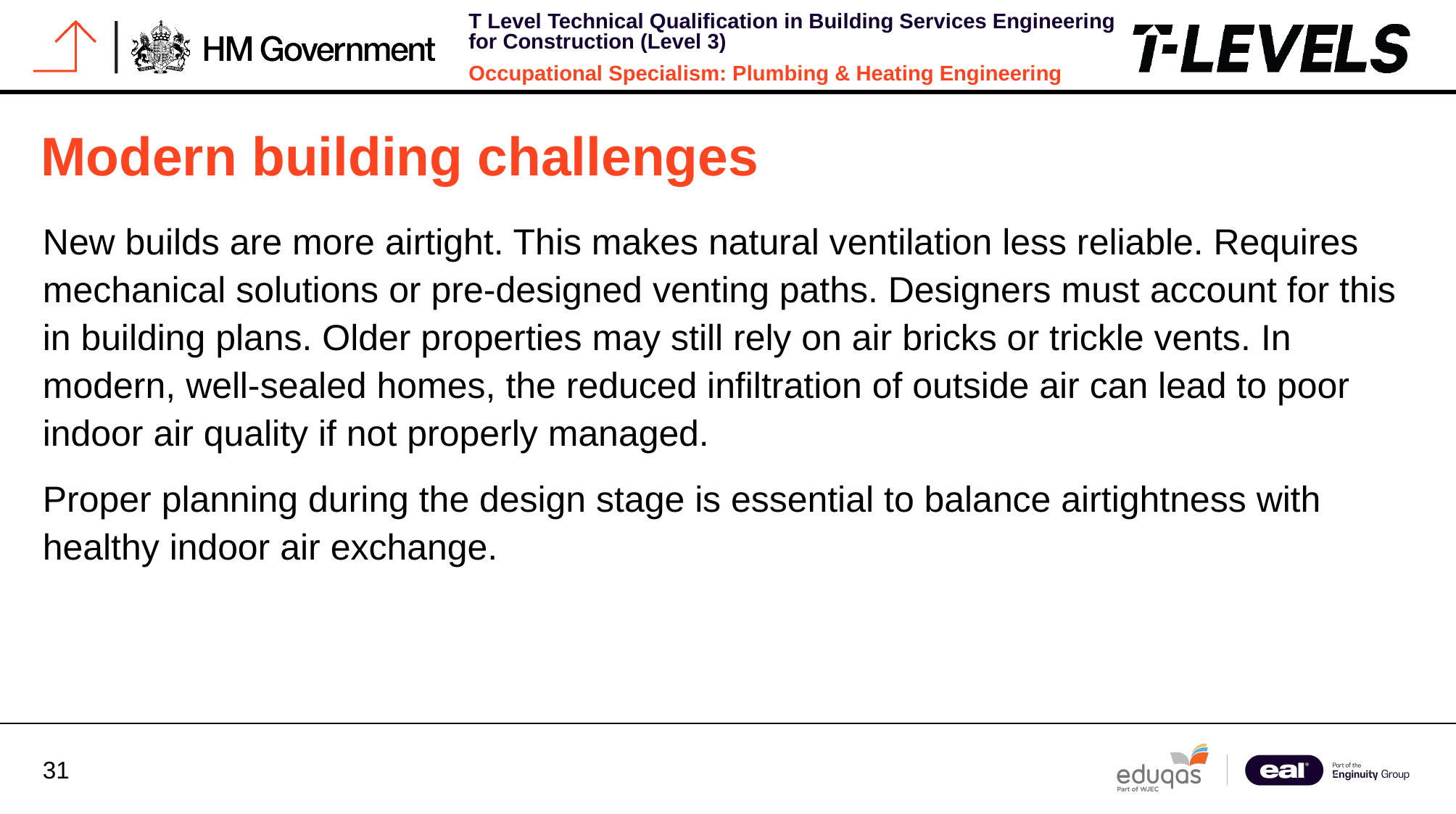

# Modern building challenges
New builds are more airtight. This makes natural ventilation less reliable. Requires mechanical solutions or pre-designed venting paths. Designers must account for this in building plans. Older properties may still rely on air bricks or trickle vents. In modern, well-sealed homes, the reduced infiltration of outside air can lead to poor indoor air quality if not properly managed.
Proper planning during the design stage is essential to balance airtightness with healthy indoor air exchange.